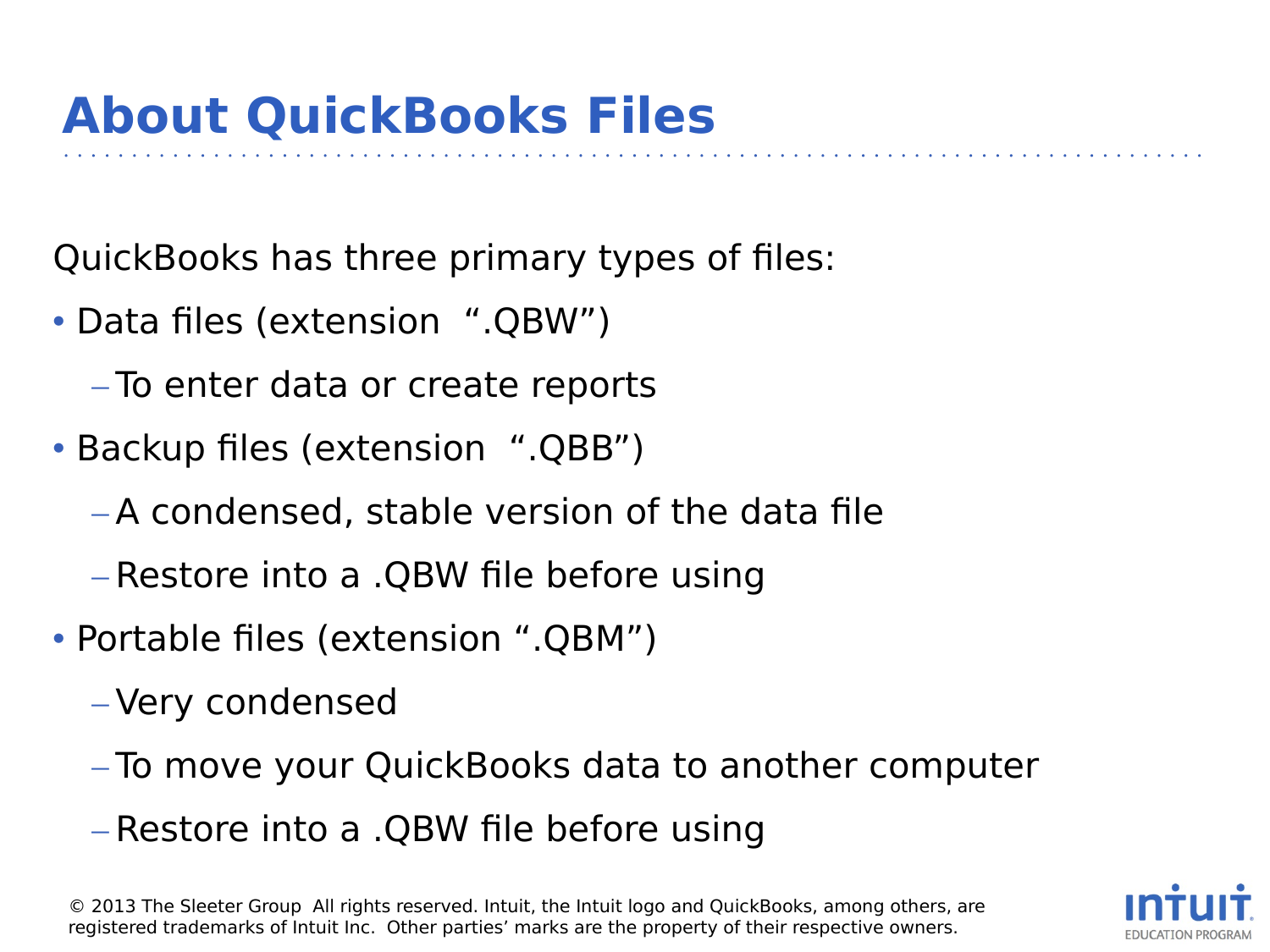

# About QuickBooks Files
QuickBooks has three primary types of files:
Data files (extension  “.QBW”)
To enter data or create reports
Backup files (extension  “.QBB”)
A condensed, stable version of the data file
Restore into a .QBW file before using
Portable files (extension “.QBM”)
Very condensed
To move your QuickBooks data to another computer
Restore into a .QBW file before using